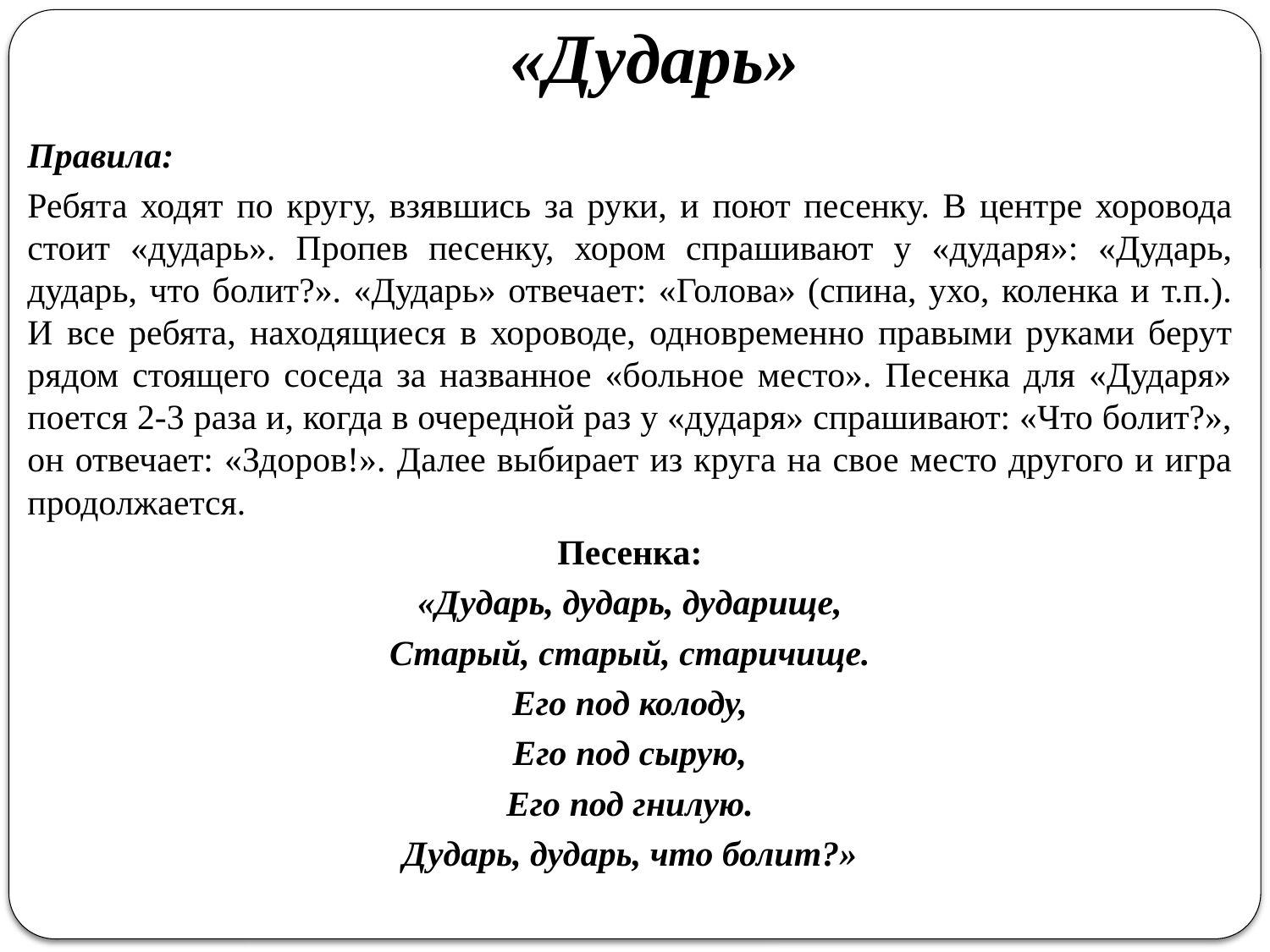

# «Дударь»
Правила:
Ребята ходят по кругу, взявшись за руки, и поют песенку. В центре хоровода стоит «дударь». Пропев песенку, хором спрашивают у «дударя»: «Дударь, дударь, что болит?». «Дударь» отвечает: «Голова» (спина, ухо, коленка и т.п.). И все ребята, находящиеся в хороводе, одновременно правыми руками берут рядом стоящего соседа за названное «больное место». Песенка для «Дударя» поется 2-3 раза и, когда в очередной раз у «дударя» спрашивают: «Что болит?», он отвечает: «Здоров!». Далее выбирает из круга на свое место другого и игра продолжается.
Песенка:
«Дударь, дударь, дударище,
Старый, старый, старичище.
Его под колоду,
Его под сырую,
Его под гнилую.
Дударь, дударь, что болит?»